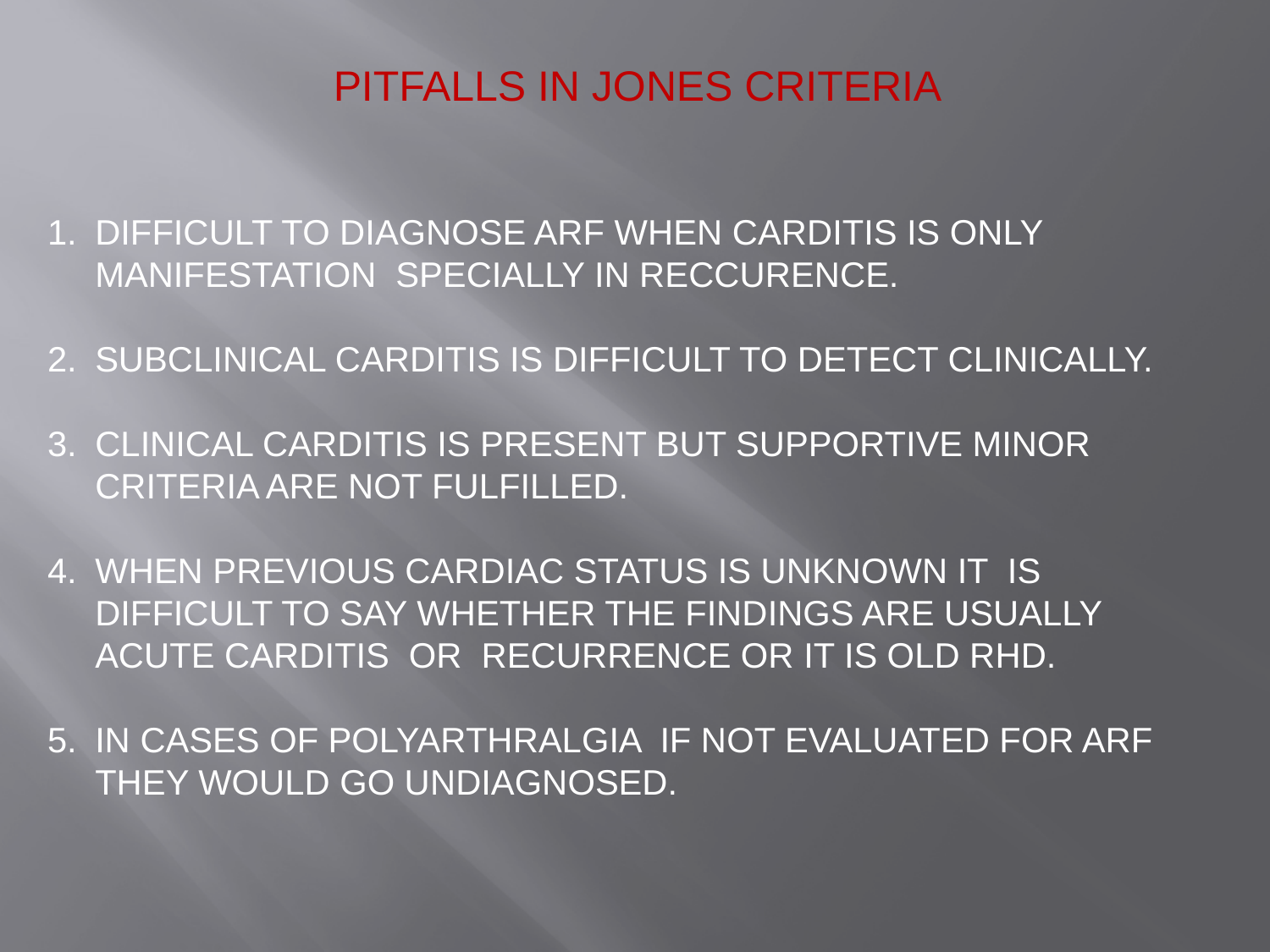

PITFALLS IN JONES CRITERIA

DIFFICULT TO DIAGNOSE ARF WHEN CARDITIS IS ONLY MANIFESTATION  SPECIALLY IN RECCURENCE.

SUBCLINICAL CARDITIS IS DIFFICULT TO DETECT CLINICALLY.

CLINICAL CARDITIS IS PRESENT BUT SUPPORTIVE MINOR CRITERIA ARE NOT FULFILLED.

WHEN PREVIOUS CARDIAC STATUS IS UNKNOWN IT  IS DIFFICULT TO SAY WHETHER THE FINDINGS ARE USUALLY ACUTE CARDITIS  OR  RECURRENCE OR IT IS OLD RHD.

IN CASES OF POLYARTHRALGIA  IF NOT EVALUATED FOR ARF THEY WOULD GO UNDIAGNOSED.